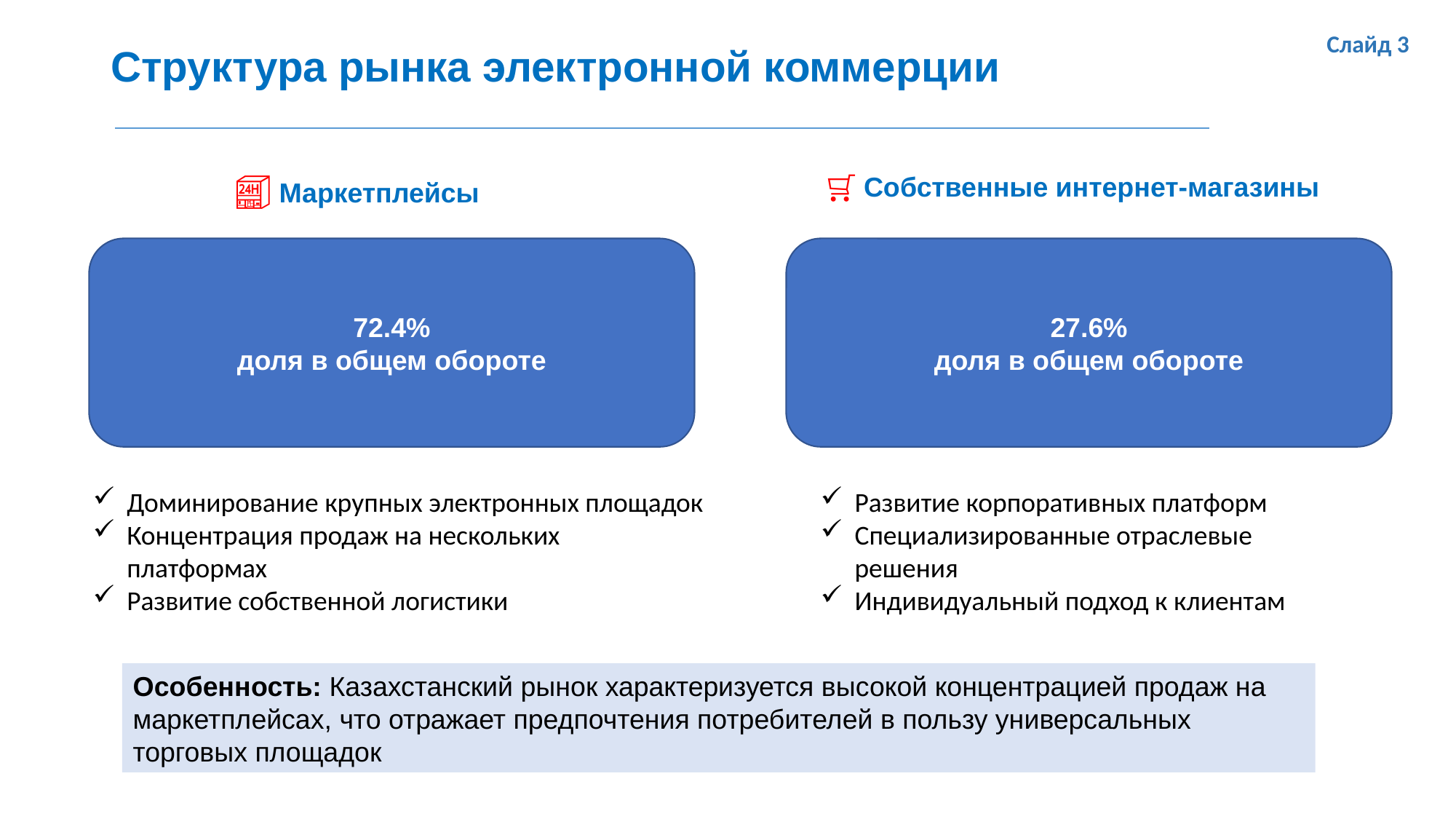

# Структура рынка электронной коммерции
Слайд 3
🏪 Маркетплейсы
🛒 Собственные интернет-магазины
72.4%
доля в общем обороте
27.6%
доля в общем обороте
Доминирование крупных электронных площадок
Концентрация продаж на нескольких платформах
Развитие собственной логистики
Развитие корпоративных платформ
Специализированные отраслевые решения
Индивидуальный подход к клиентам
Особенность: Казахстанский рынок характеризуется высокой концентрацией продаж на маркетплейсах, что отражает предпочтения потребителей в пользу универсальных торговых площадок